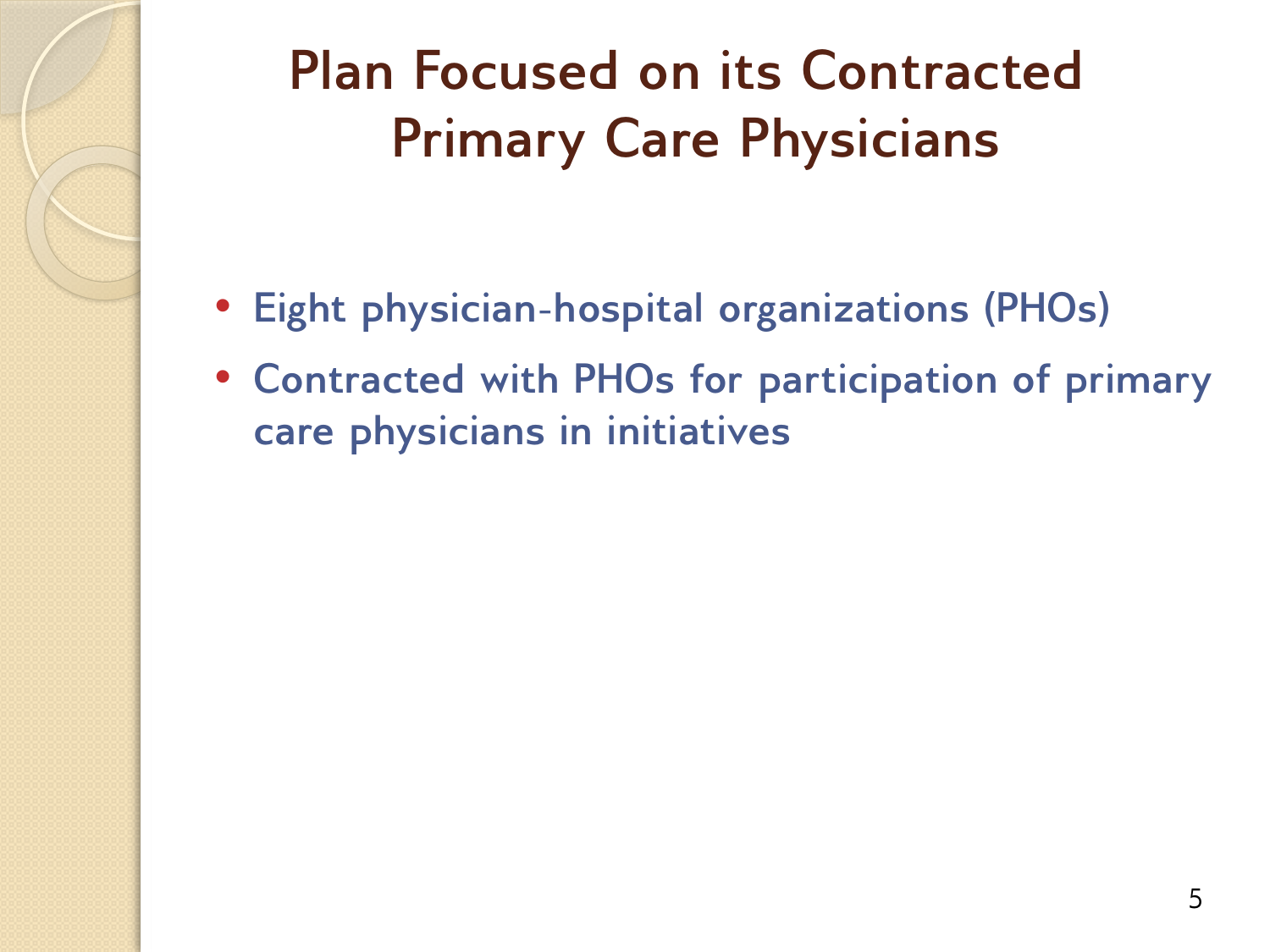

# Plan Focused on its Contracted Primary Care Physicians

Eight physician-hospital organizations (PHOs)
Contracted with PHOs for participation of primary care physicians in initiatives

5